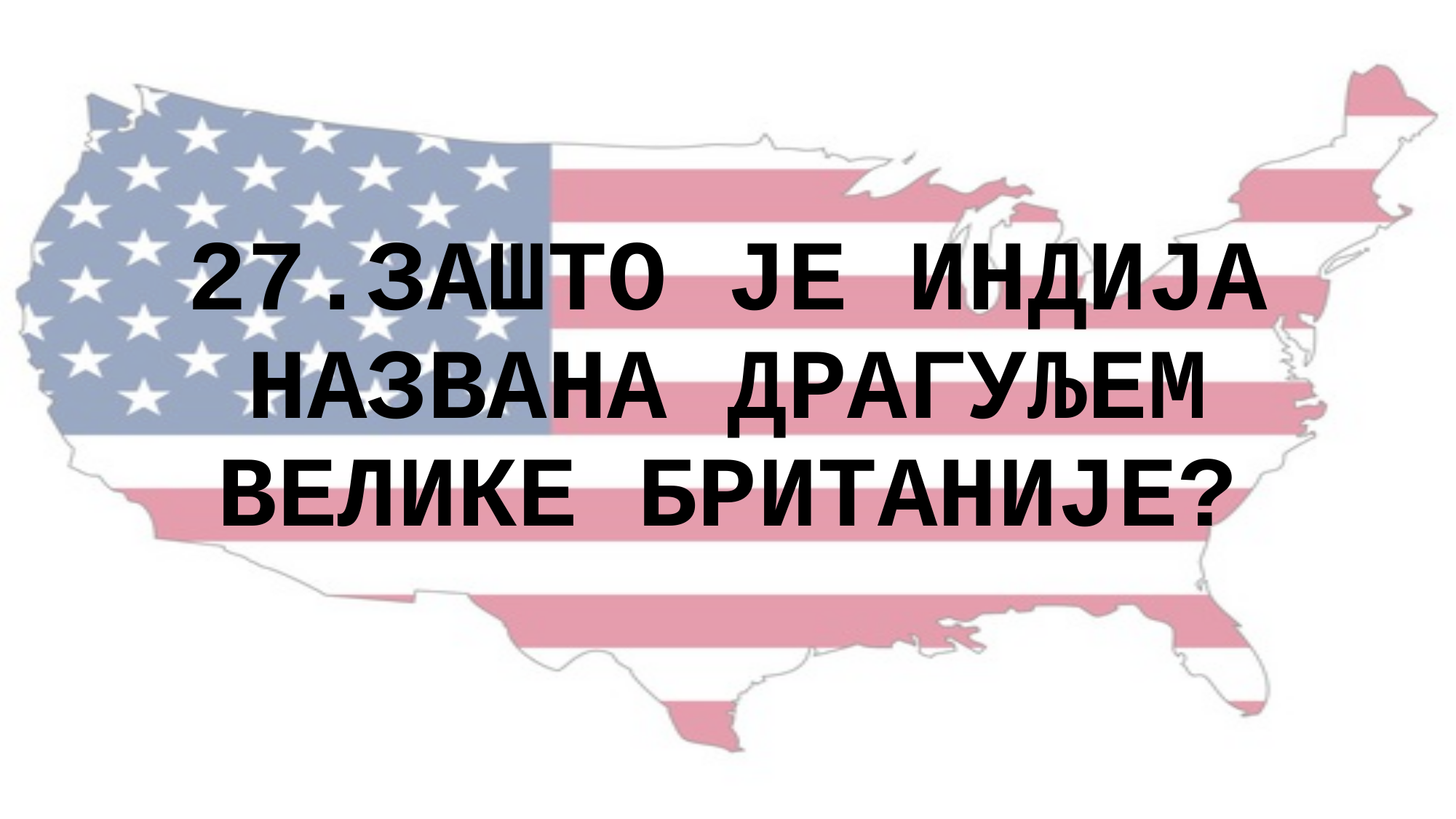

27.ЗАШТО ЈЕ ИНДИЈА НАЗВАНА ДРАГУЉЕМ ВЕЛИКЕ БРИТАНИЈЕ?